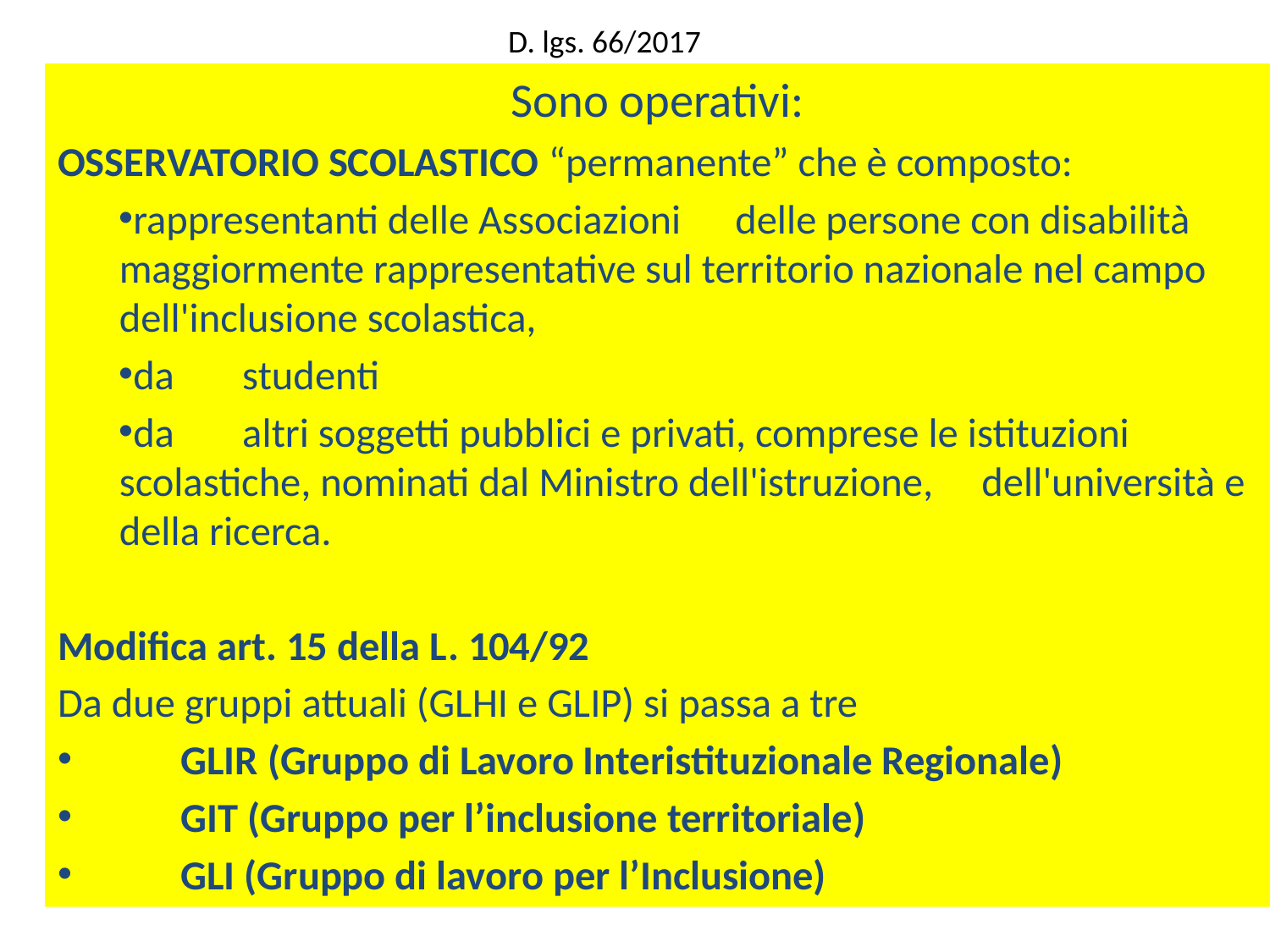

# D. lgs. 66/2017
Sono operativi:
OSSERVATORIO SCOLASTICO “permanente” che è composto:
rappresentanti delle Associazioni	delle persone con disabilità maggiormente rappresentative sul territorio nazionale nel campo dell'inclusione scolastica,
da	studenti
da	altri soggetti pubblici e privati, comprese le istituzioni scolastiche, nominati dal Ministro dell'istruzione,	dell'università e della ricerca.

Modifica art. 15 della L. 104/92
Da due gruppi attuali (GLHI e GLIP) si passa a tre
	GLIR (Gruppo di Lavoro Interistituzionale Regionale)
	GIT (Gruppo per l’inclusione territoriale)
	GLI (Gruppo di lavoro per l’Inclusione)